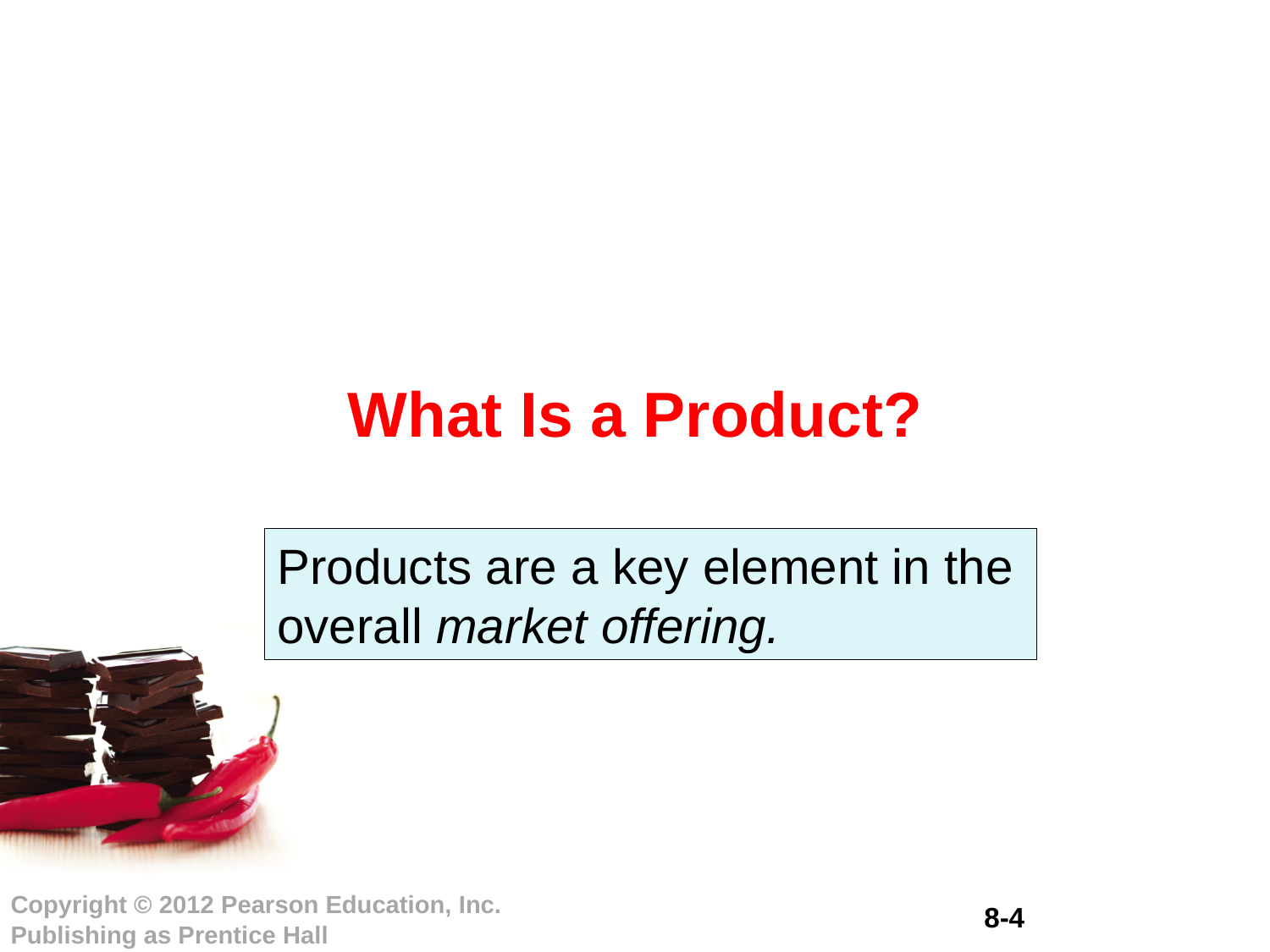

# What Is a Product?
Products are a key element in the overall market offering.